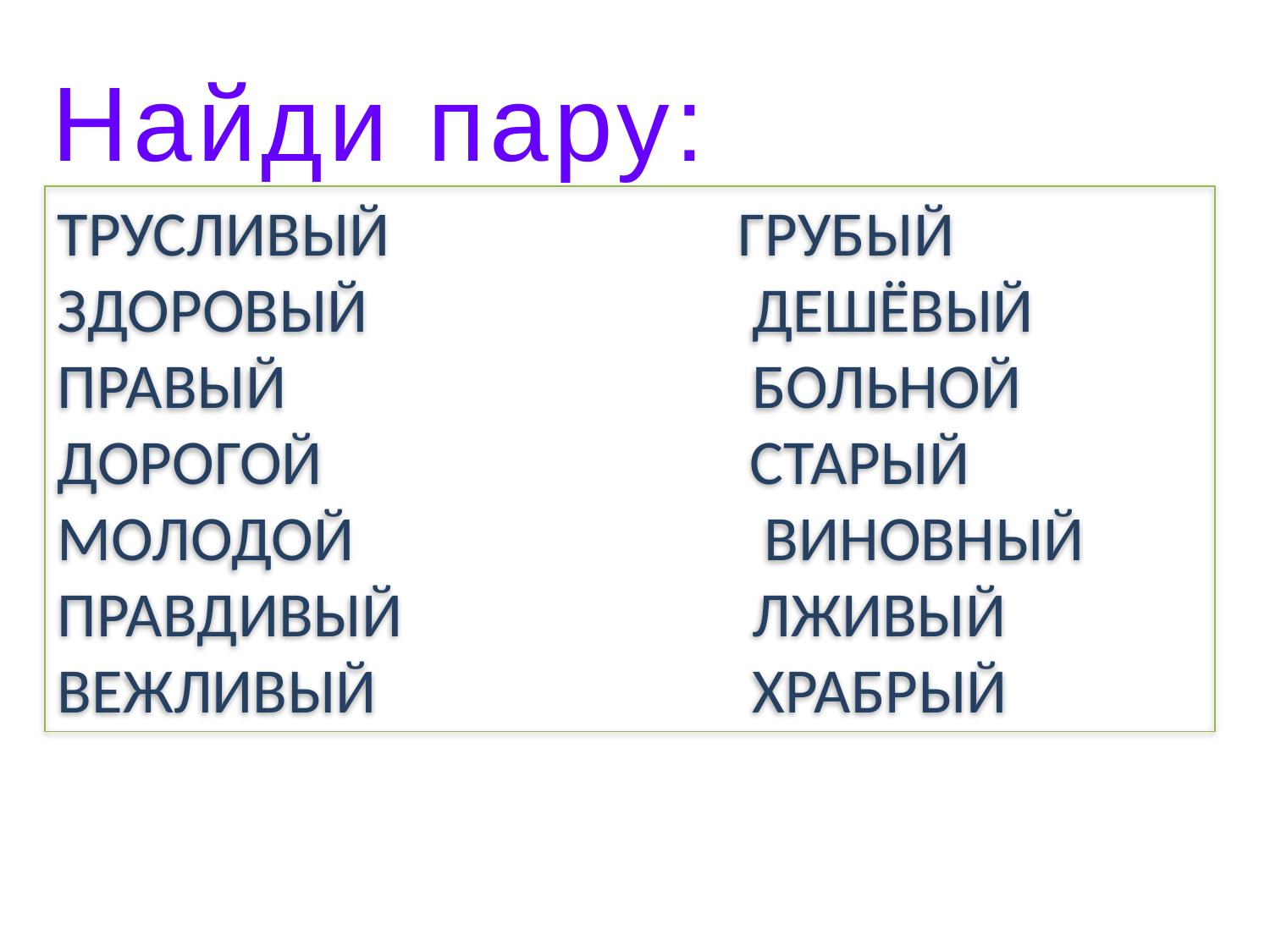

Найди пару:
Трусливый 		            грубый
здоровый		             дешёвый
правый			             больной
дорогой			    старый
молодой			     виновный
правдивый		             лживый
вежливый		             храбрый